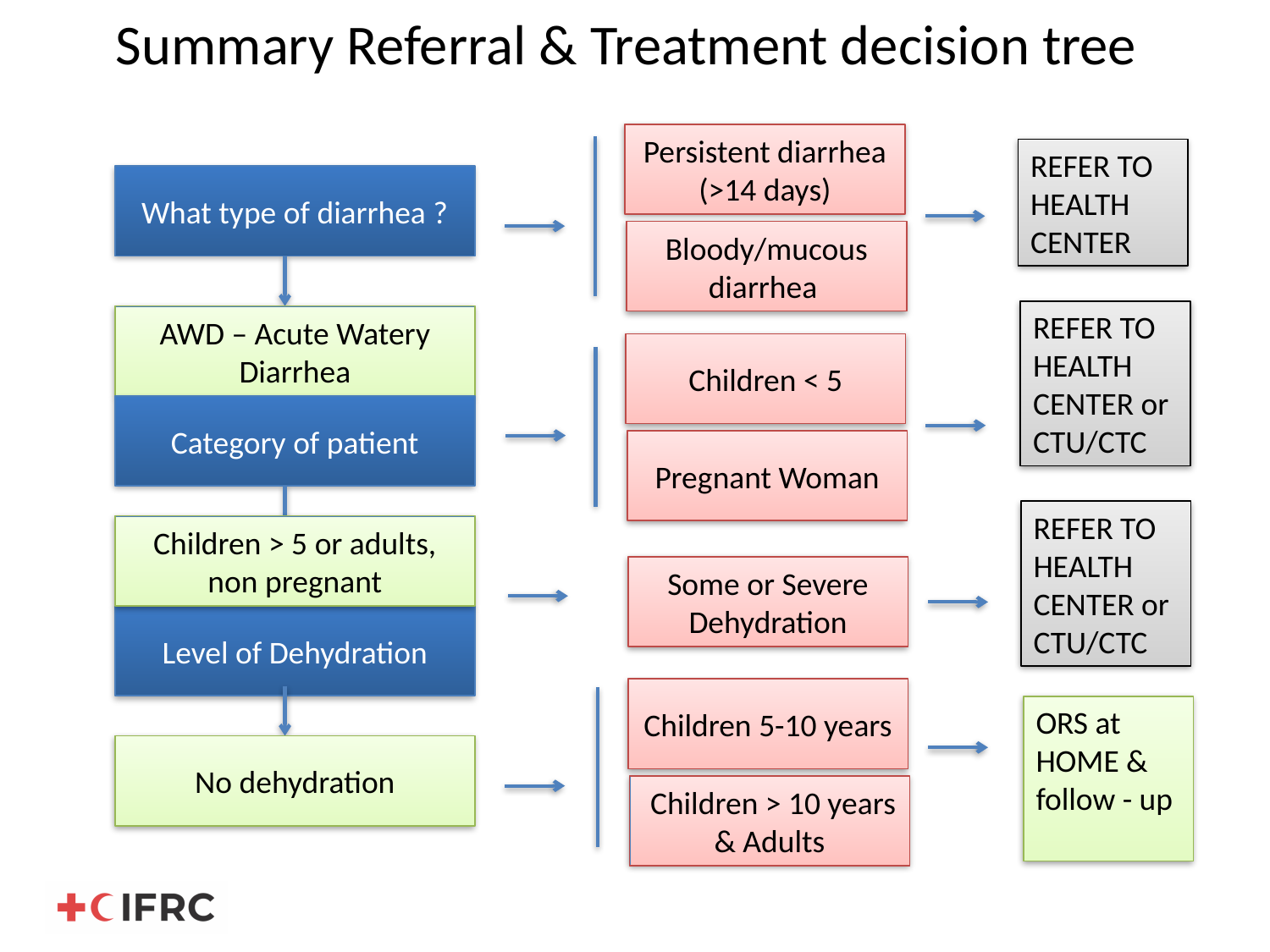

# Summary Referral & Treatment decision tree
Persistent diarrhea (>14 days)
REFER TO HEALTH CENTER
What type of diarrhea ?
Bloody/mucous diarrhea
REFER TO HEALTH CENTER or
CTU/CTC
AWD – Acute Watery Diarrhea
Children < 5
Category of patient
Pregnant Woman
REFER TO HEALTH CENTER or
CTU/CTC
Children > 5 or adults, non pregnant
Some or Severe Dehydration
Level of Dehydration
Children 5-10 years
ORS at HOME & follow - up

No dehydration
 Children > 10 years
& Adults